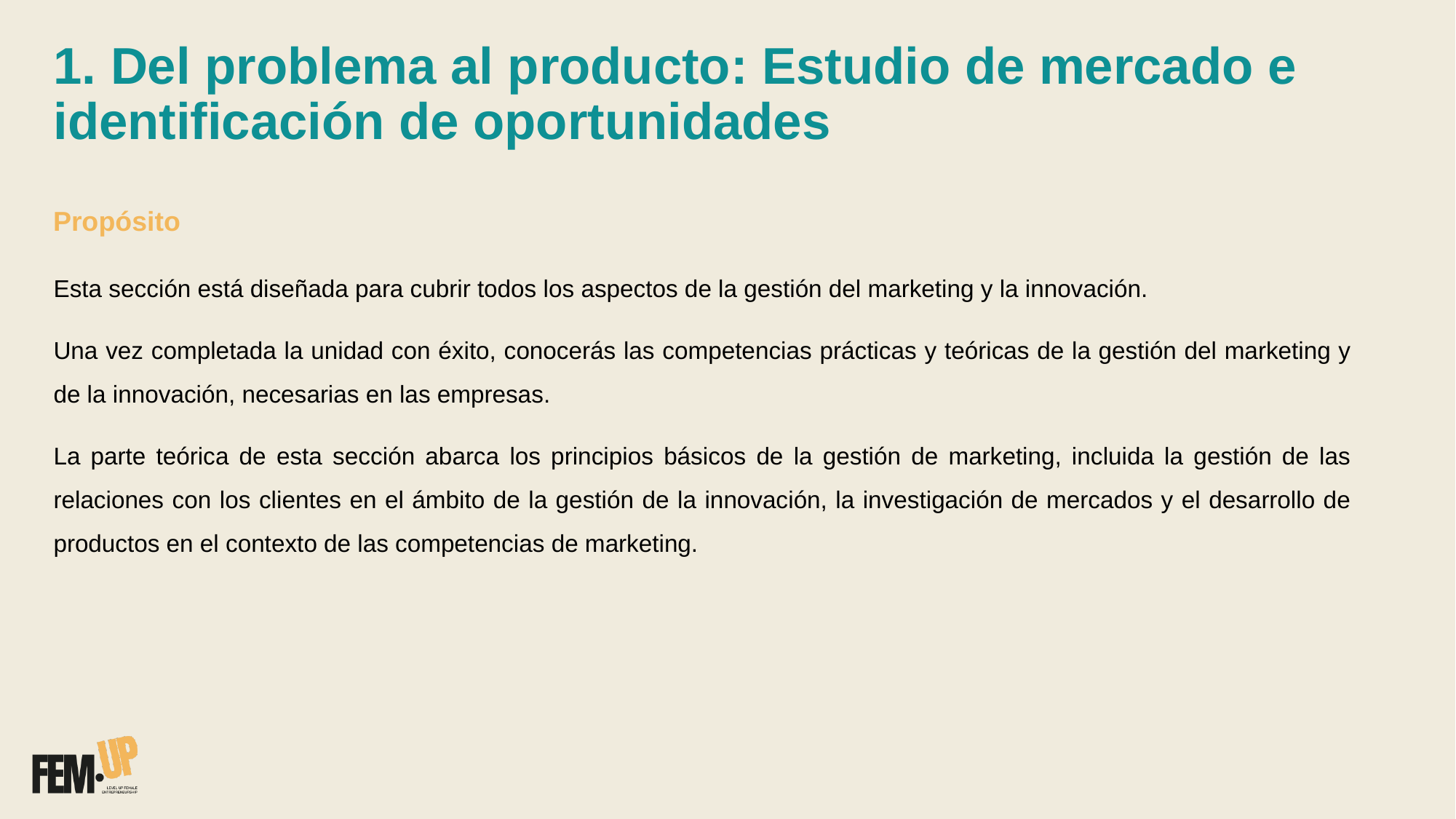

# 1. Del problema al producto: Estudio de mercado e identificación de oportunidades
Propósito
Esta sección está diseñada para cubrir todos los aspectos de la gestión del marketing y la innovación.
Una vez completada la unidad con éxito, conocerás las competencias prácticas y teóricas de la gestión del marketing y de la innovación, necesarias en las empresas.
La parte teórica de esta sección abarca los principios básicos de la gestión de marketing, incluida la gestión de las relaciones con los clientes en el ámbito de la gestión de la innovación, la investigación de mercados y el desarrollo de productos en el contexto de las competencias de marketing.